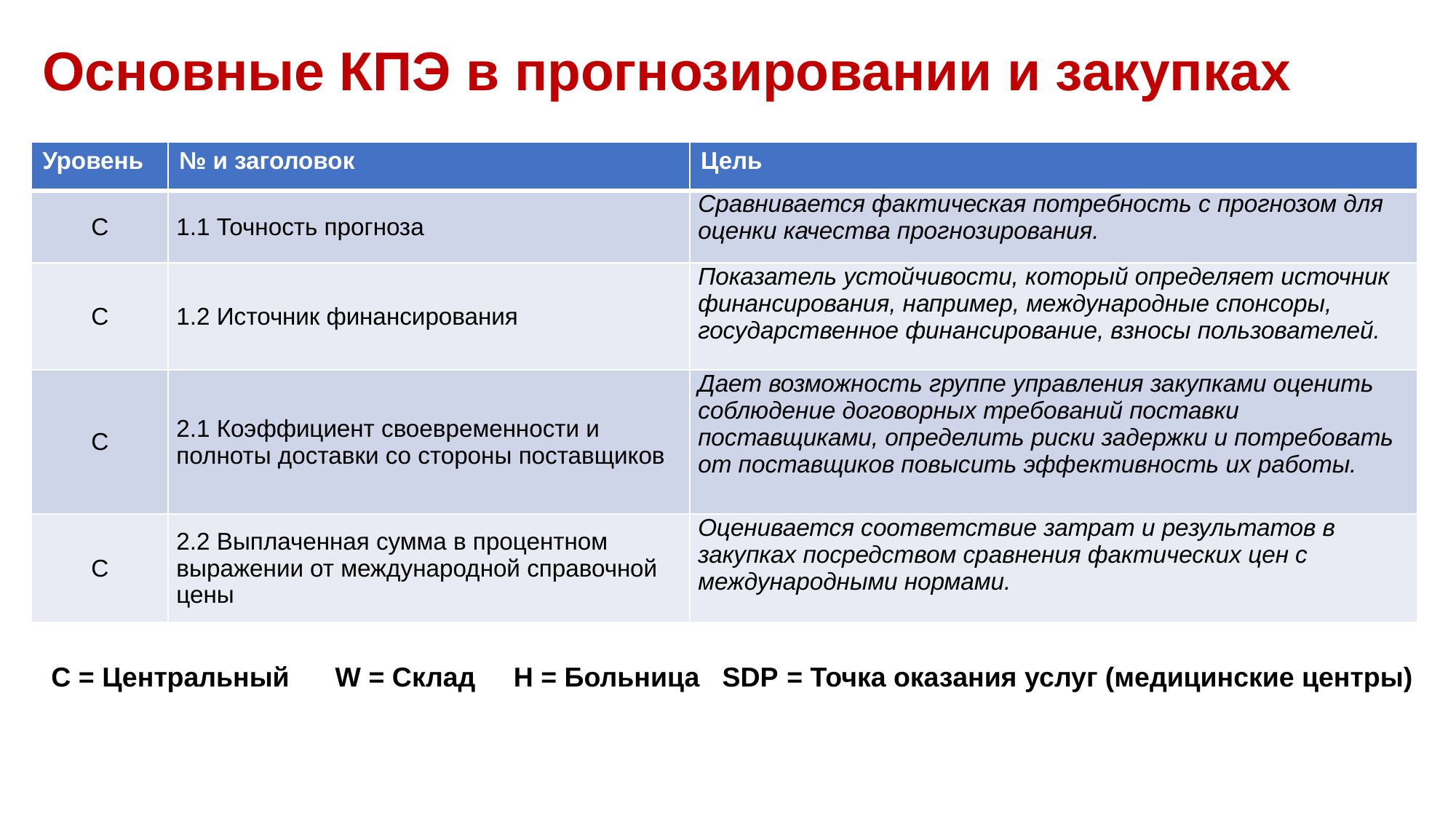

# Основные КПЭ в прогнозировании и закупках
| Уровень | № и заголовок | Цель |
| --- | --- | --- |
| C | 1.1 Точность прогноза | Сравнивается фактическая потребность с прогнозом для оценки качества прогнозирования. |
| C | 1.2 Источник финансирования | Показатель устойчивости, который определяет источник финансирования, например, международные спонсоры, государственное финансирование, взносы пользователей. |
| C | 2.1 Коэффициент своевременности и полноты доставки со стороны поставщиков | Дает возможность группе управления закупками оценить соблюдение договорных требований поставки поставщиками, определить риски задержки и потребовать от поставщиков повысить эффективность их работы. |
| C | 2.2 Выплаченная сумма в процентном выражении от международной справочной цены | Оценивается соответствие затрат и результатов в закупках посредством сравнения фактических цен с международными нормами. |

5
C = Центральный      W = Склад     H = Больница   SDP = Точка оказания услуг (медицинские центры)